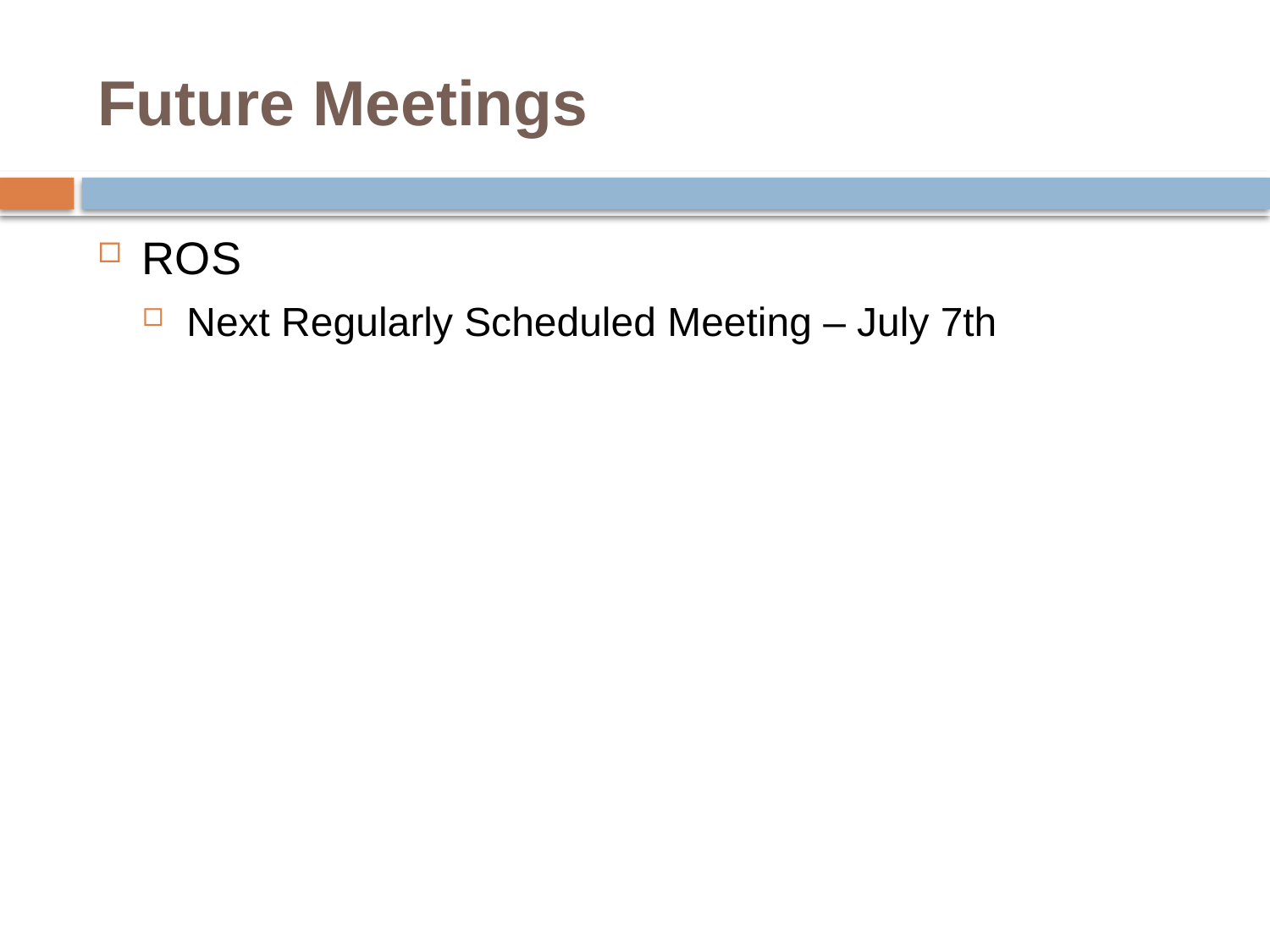

# Future Meetings
ROS
Next Regularly Scheduled Meeting – July 7th